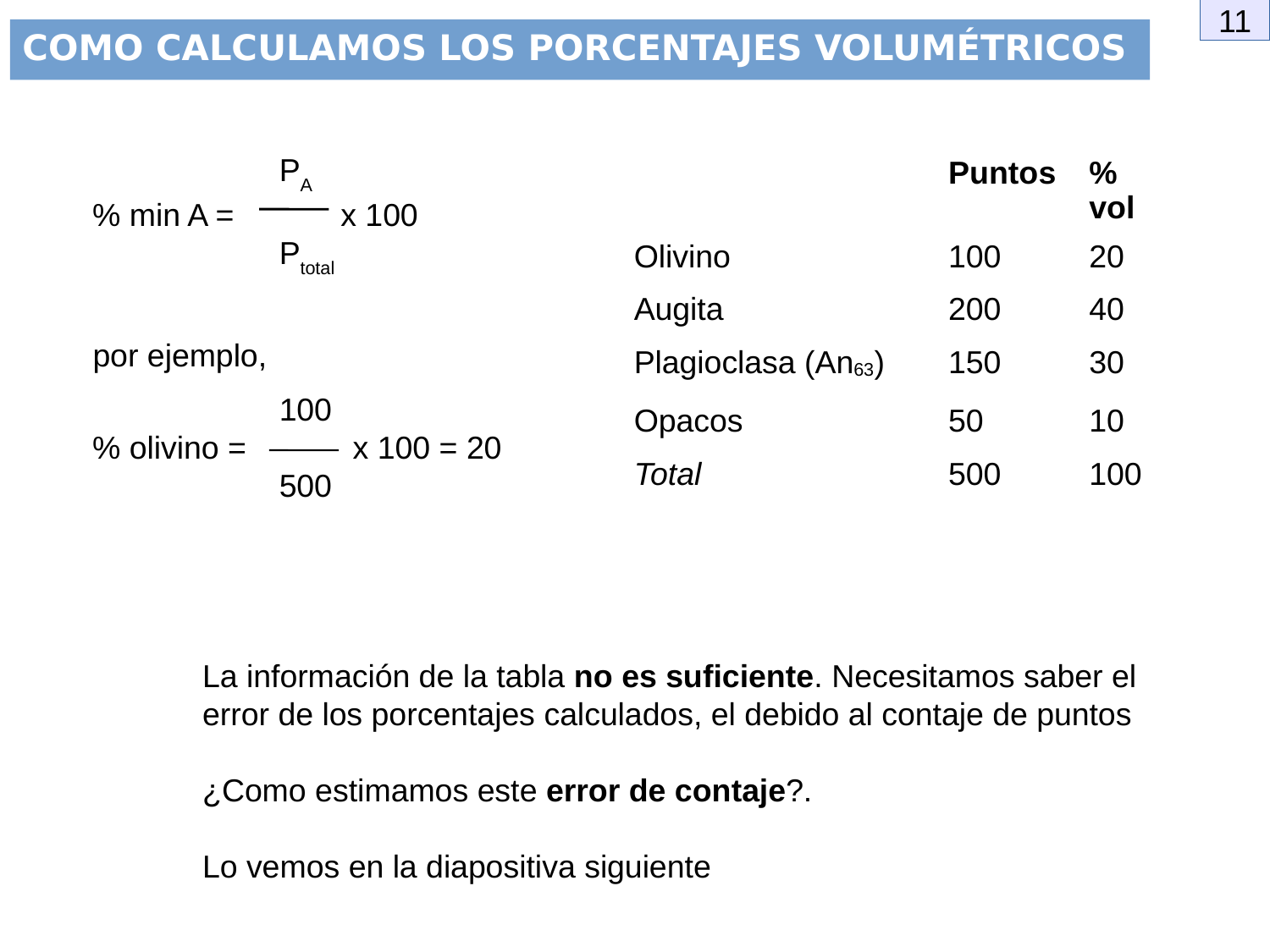

11
COMO CALCULAMOS LOS PORCENTAJES VOLUMÉTRICOS
                     PA
% min A =            x 100
                     Ptotal

|  | Puntos | % vol |
| --- | --- | --- |
| Olivino | 100 | 20 |
| Augita | 200 | 40 |
| Plagioclasa (An63) | 150 | 30 |
| Opacos | 50 | 10 |
| Total | 500 | 100 |
por ejemplo,
                     100
% olivino =            x 100 = 20
                     500

La información de la tabla no es suficiente. Necesitamos saber el error de los porcentajes calculados, el debido al contaje de puntos

¿Como estimamos este error de contaje?.

Lo vemos en la diapositiva siguiente